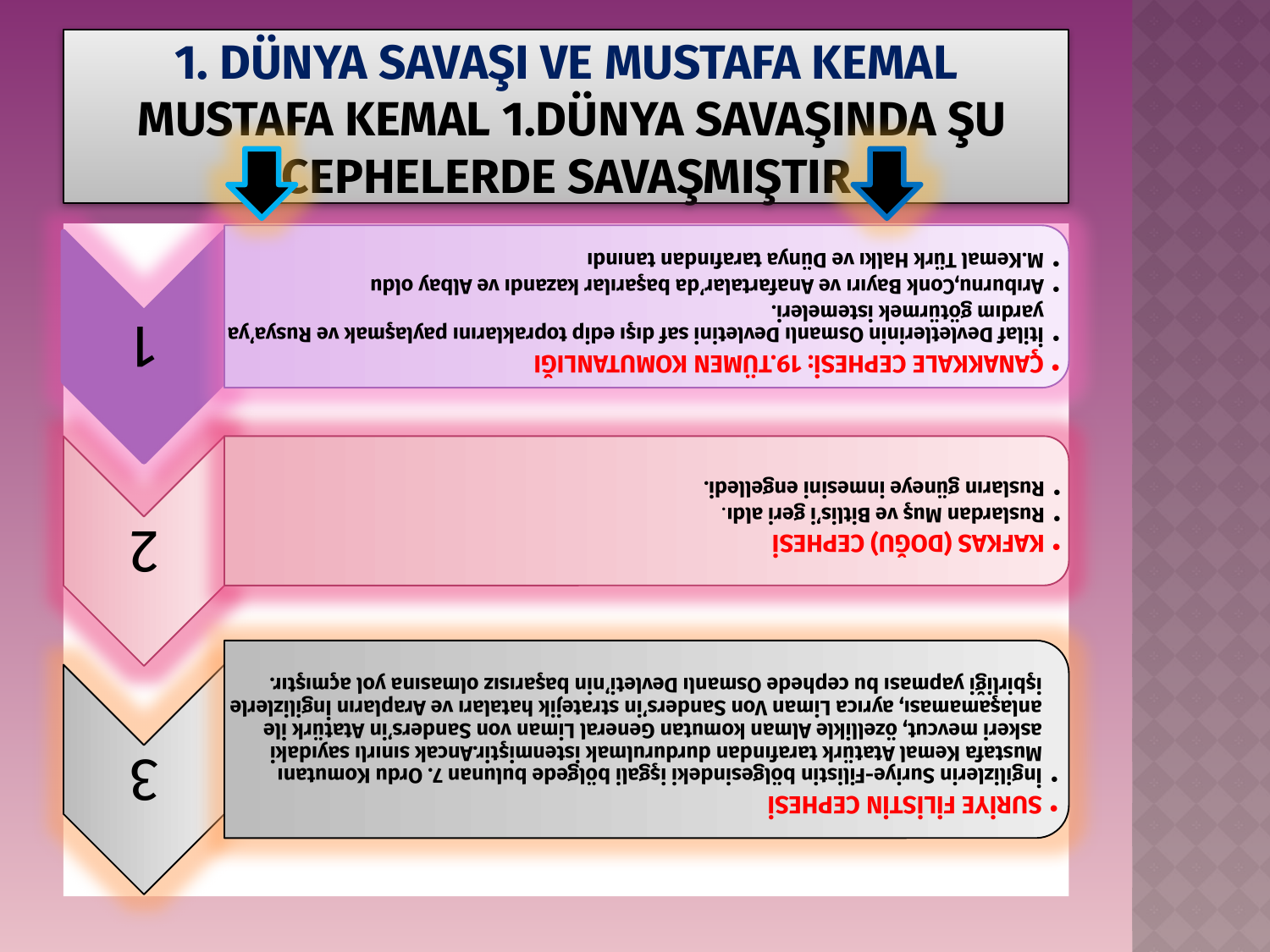

# 1. DÜNYA SAVAŞI VE MUSTAFA KEMAL MUSTAFA KEMAL 1.DÜNYA SAVAŞINDA ŞU CEPHELERDE SAVAŞMIŞTIR

1
ÇANAKKALE CEPHESİ: 19.TÜMEN KOMUTANLIĞI
İtilaf Devletlerinin Osmanlı Devletini saf dışı edip topraklarını paylaşmak ve Rusya’ya yardım götürmek istemeleri.
Arıburnu,Conk Bayırı ve Anafartalar’da başarılar kazandı ve Albay oldu
M.Kemal Türk Halkı ve Dünya tarafından tanındı
2
KAFKAS (DOĞU) CEPHESİ
Ruslardan Muş ve Bitlis’i geri aldı.
Rusların güneye inmesini engelledi.
3
SURİYE FİLİSTİN CEPHESİ
İngilizlerin Suriye-Filistin bölgesindeki işgali bölgede bulunan 7. Ordu Komutanı Mustafa Kemal Atatürk tarafından durdurulmak istenmiştir.Ancak sınırlı sayıdaki askeri mevcut, özellikle Alman komutan General Liman von Sanders’in Atatürk ile anlaşamaması, ayrıca Liman Von Sanders’in stratejik hataları ve Arapların İngilizlerle işbirliği yapması bu cephede Osmanlı Devleti’nin başarısız olmasına yol açmıştır.